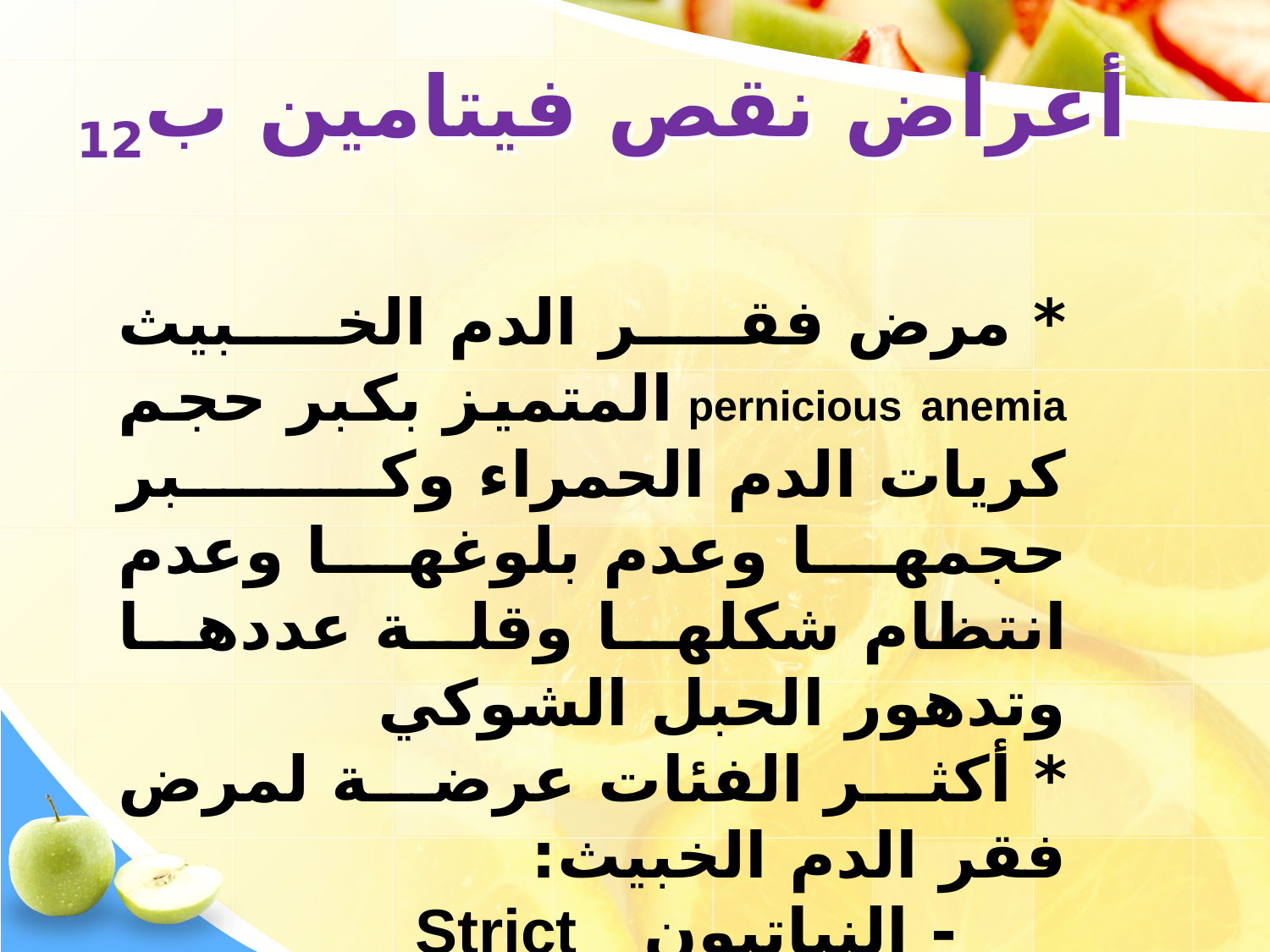

# أعراض نقص فيتامين ب12
* مرض فقر الدم الخبيث pernicious anemia المتميز بكبر حجم كريات الدم الحمراء وكبر حجمها وعدم بلوغها وعدم انتظام شكلها وقلة عددها وتدهور الحبل الشوكي
* أكثر الفئات عرضة لمرض فقر الدم الخبيث:
     - النباتيون   Strict vegetarians
     - المرضى المسنون
     - استئصال المعدة ( أنيميا أديسون) أو جزء منها